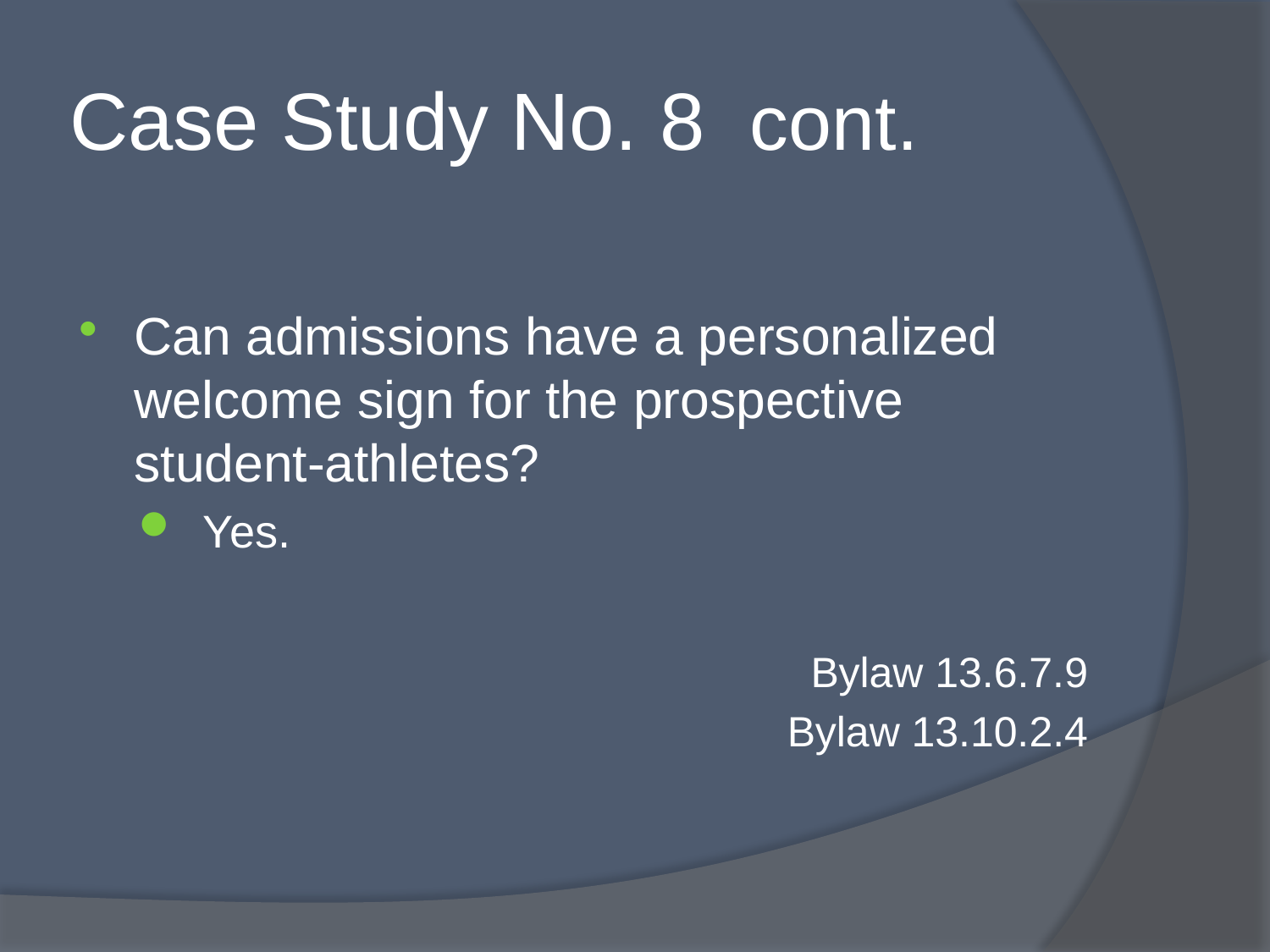

# Case Study No. 8  cont.

Can admissions have a personalized welcome sign for the prospective student-athletes?
Yes.

Bylaw 13.6.7.9
Bylaw 13.10.2.4